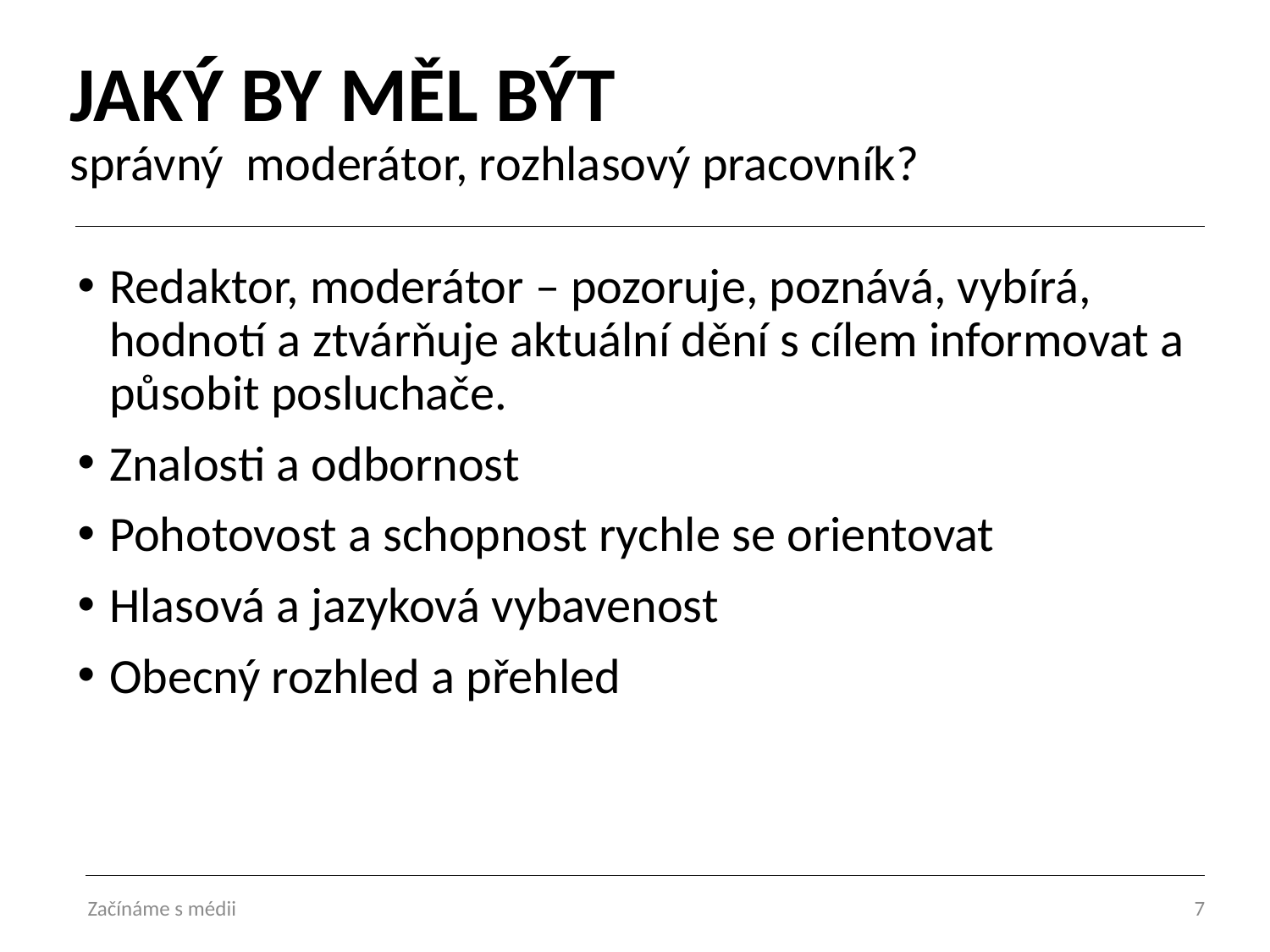

# JAKÝ BY MĚL BÝT správný  moderátor, rozhlasový pracovník?
Redaktor, moderátor – pozoruje, poznává, vybírá, hodnotí a ztvárňuje aktuální dění s cílem informovat a působit posluchače.
Znalosti a odbornost
Pohotovost a schopnost rychle se orientovat
Hlasová a jazyková vybavenost
Obecný rozhled a přehled

Začínáme s médii
7